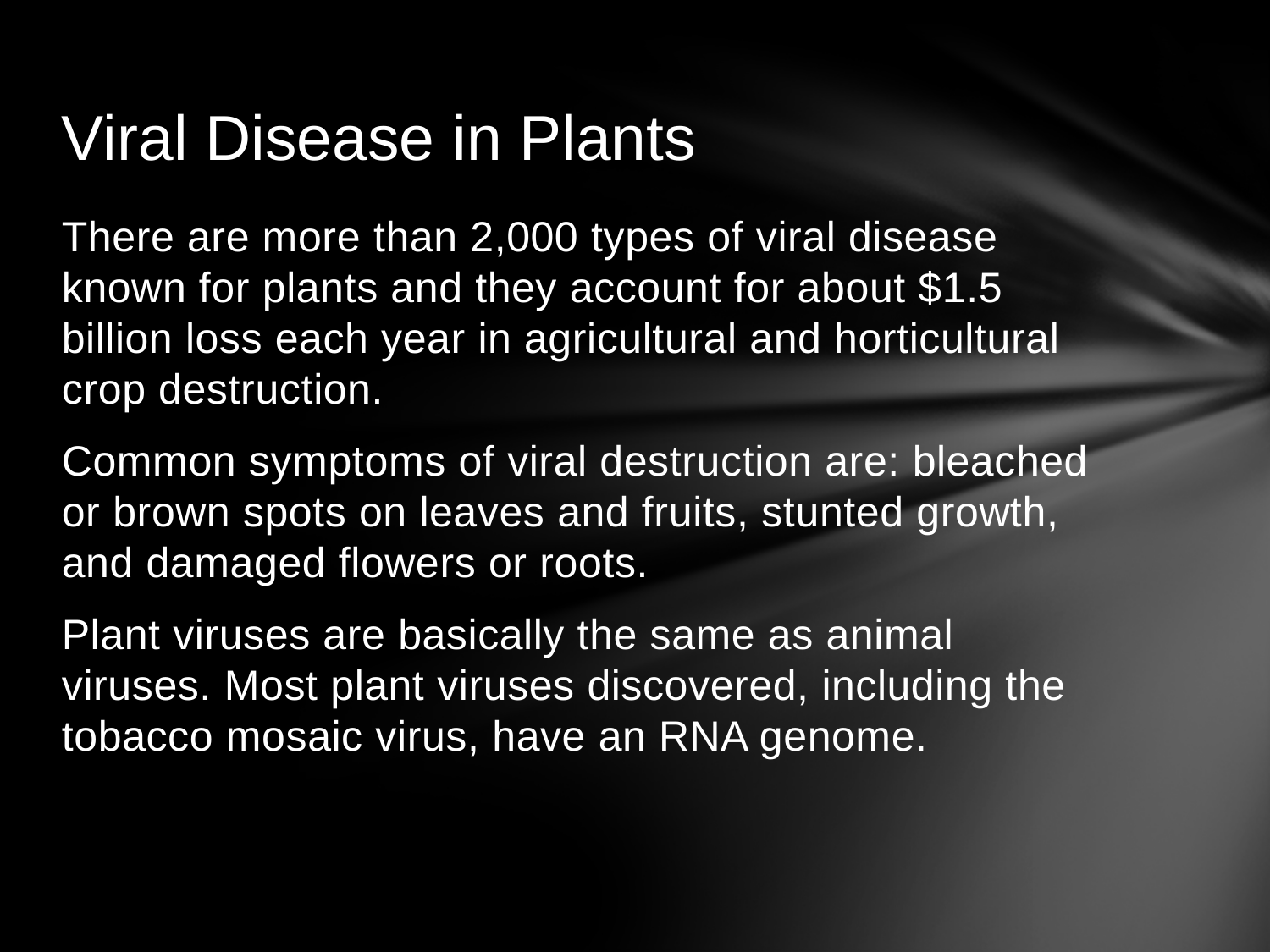

# Viral Disease in Plants
There are more than 2,000 types of viral disease known for plants and they account for about $1.5 billion loss each year in agricultural and horticultural crop destruction.
Common symptoms of viral destruction are: bleached or brown spots on leaves and fruits, stunted growth, and damaged flowers or roots.
Plant viruses are basically the same as animal viruses. Most plant viruses discovered, including the tobacco mosaic virus, have an RNA genome.